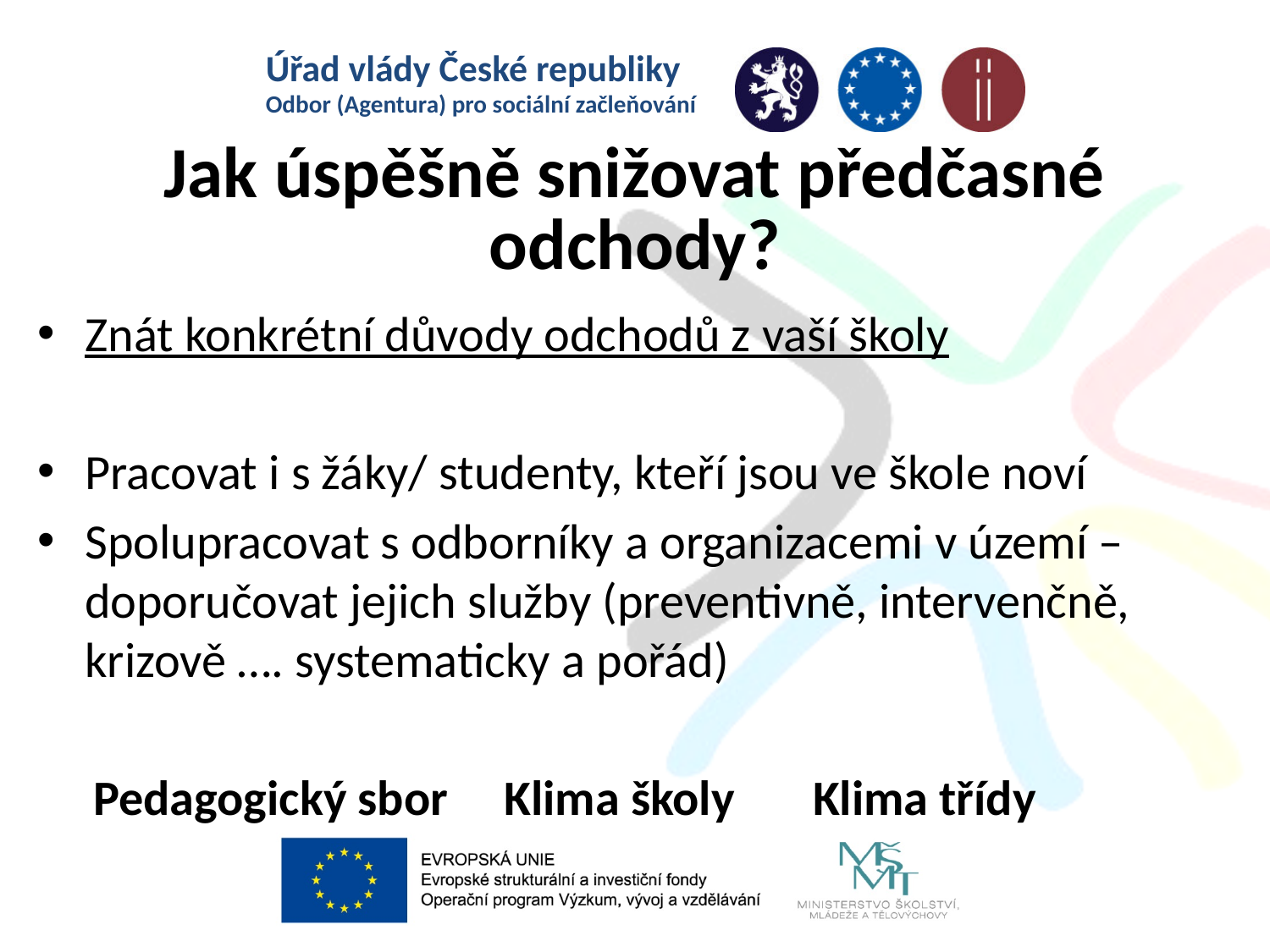

# Jak úspěšně snižovat předčasné odchody?
Znát konkrétní důvody odchodů z vaší školy

Pracovat i s žáky/ studenty, kteří jsou ve škole noví
Spolupracovat s odborníky a organizacemi v území – doporučovat jejich služby (preventivně, intervenčně, krizově …. systematicky a pořád)

     Pedagogický sbor     Klima školy       Klima třídy